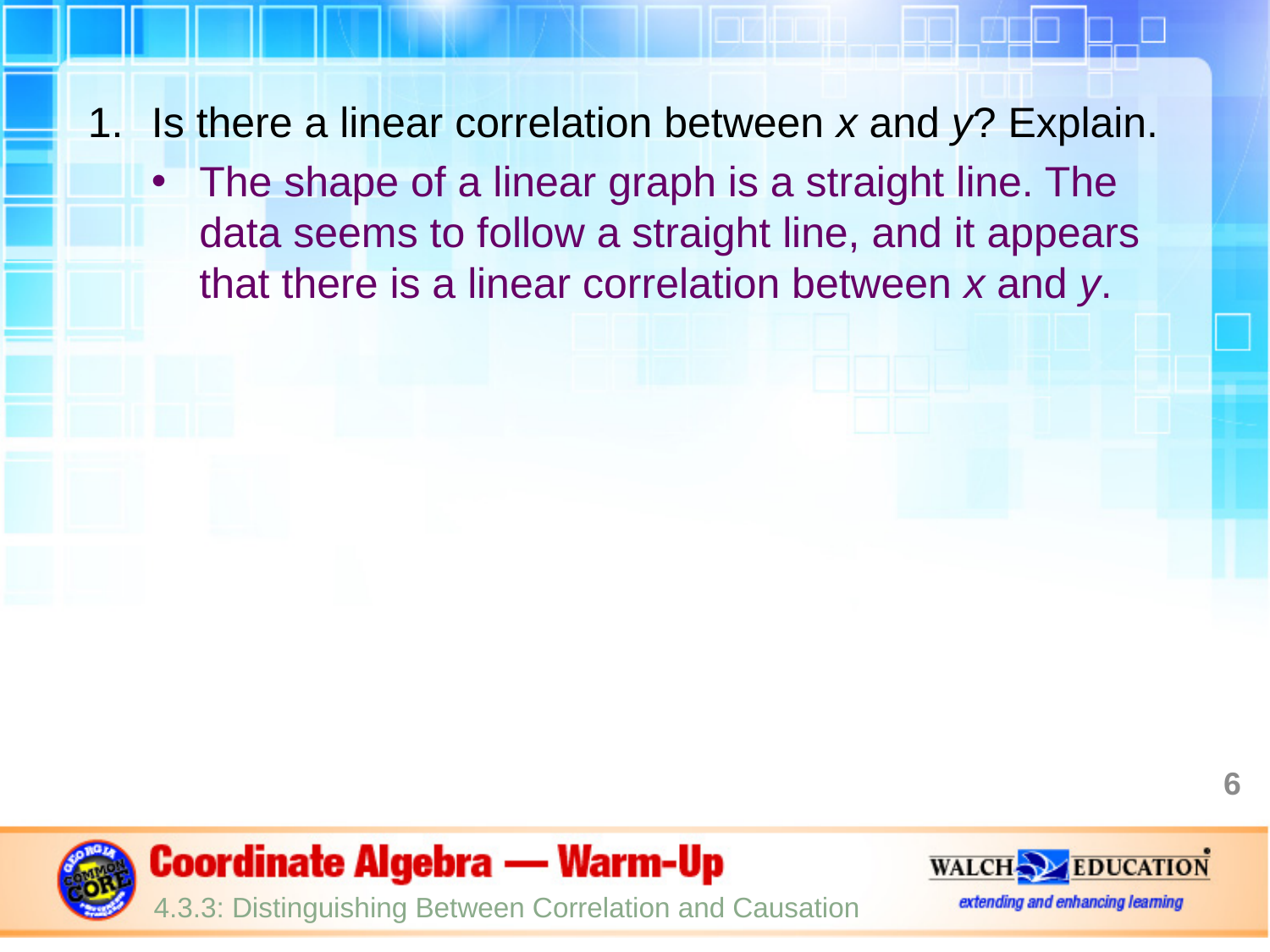

Is there a linear correlation between x and y? Explain.
The shape of a linear graph is a straight line. The data seems to follow a straight line, and it appears that there is a linear correlation between x and y.

6

4.3.3: Distinguishing Between Correlation and Causation